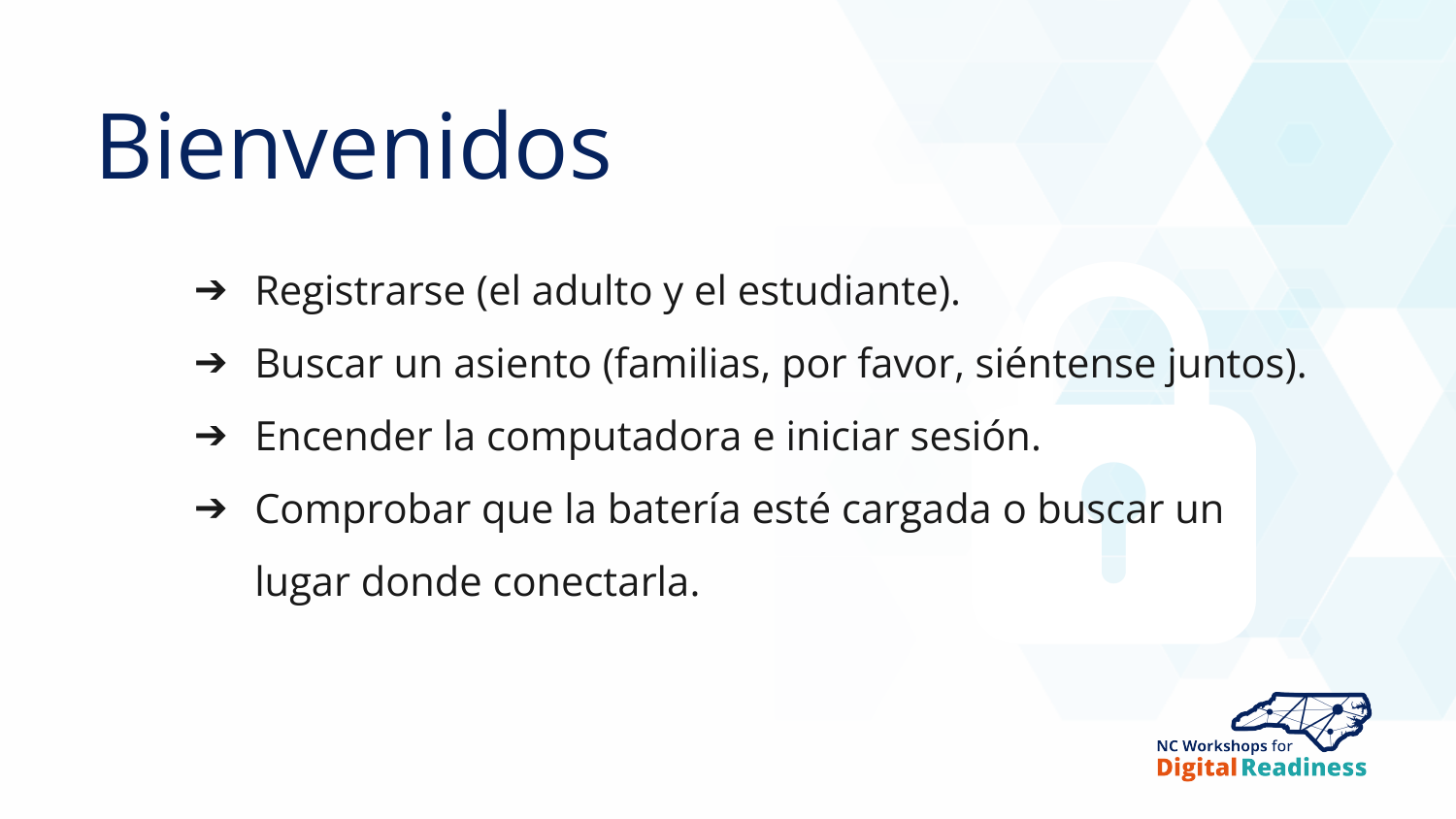

# Bienvenidos
Registrarse (el adulto y el estudiante).
Buscar un asiento (familias, por favor, siéntense juntos).
Encender la computadora e iniciar sesión.
Comprobar que la batería esté cargada o buscar un lugar donde conectarla.